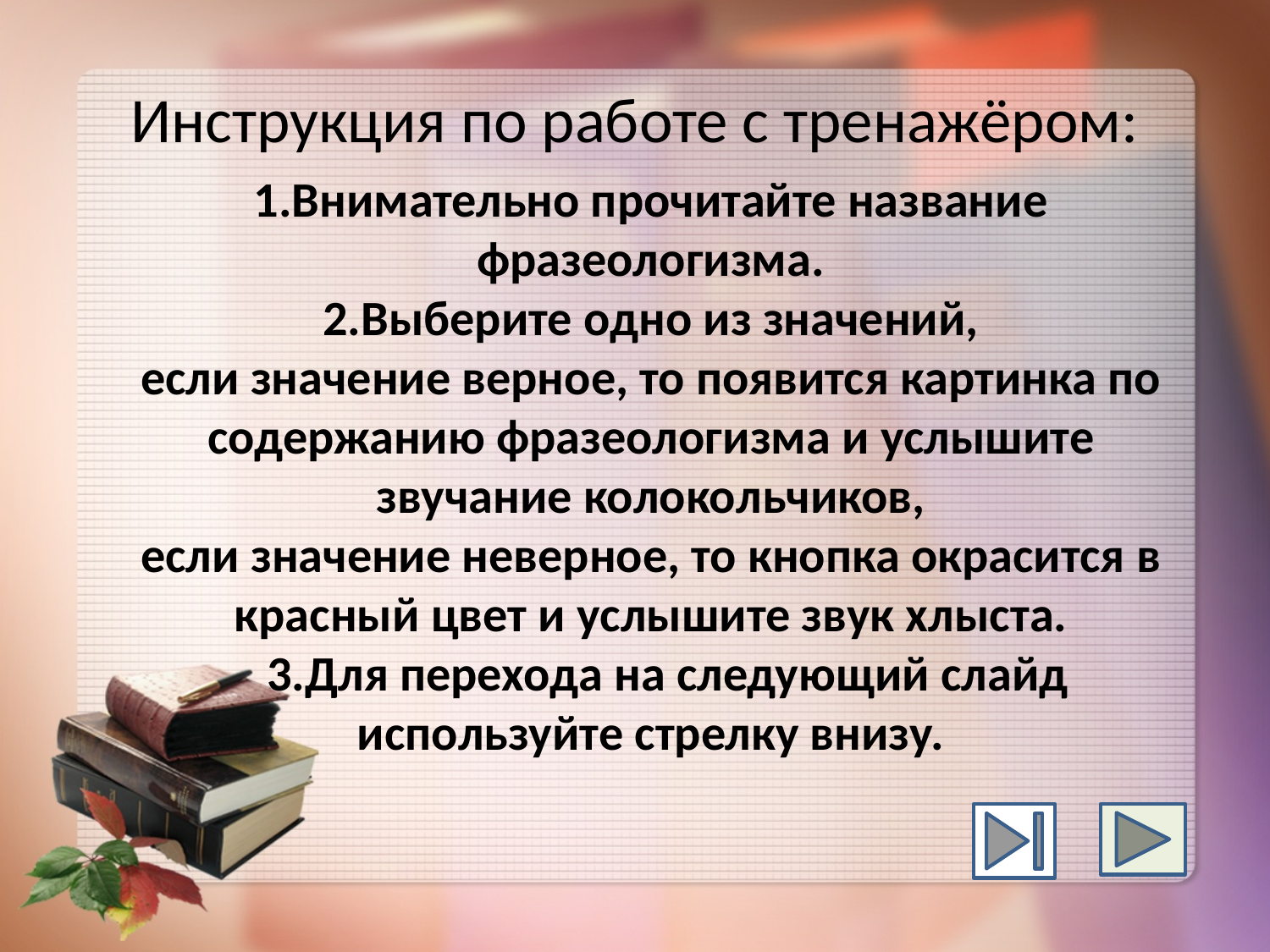

# Инструкция по работе с тренажёром:
1.Внимательно прочитайте название фразеологизма.
2.Выберите одно из значений,
если значение верное, то появится картинка по содержанию фразеологизма и услышите звучание колокольчиков,
если значение неверное, то кнопка окрасится в красный цвет и услышите звук хлыста.
     3.Для перехода на следующий слайд   используйте стрелку внизу.